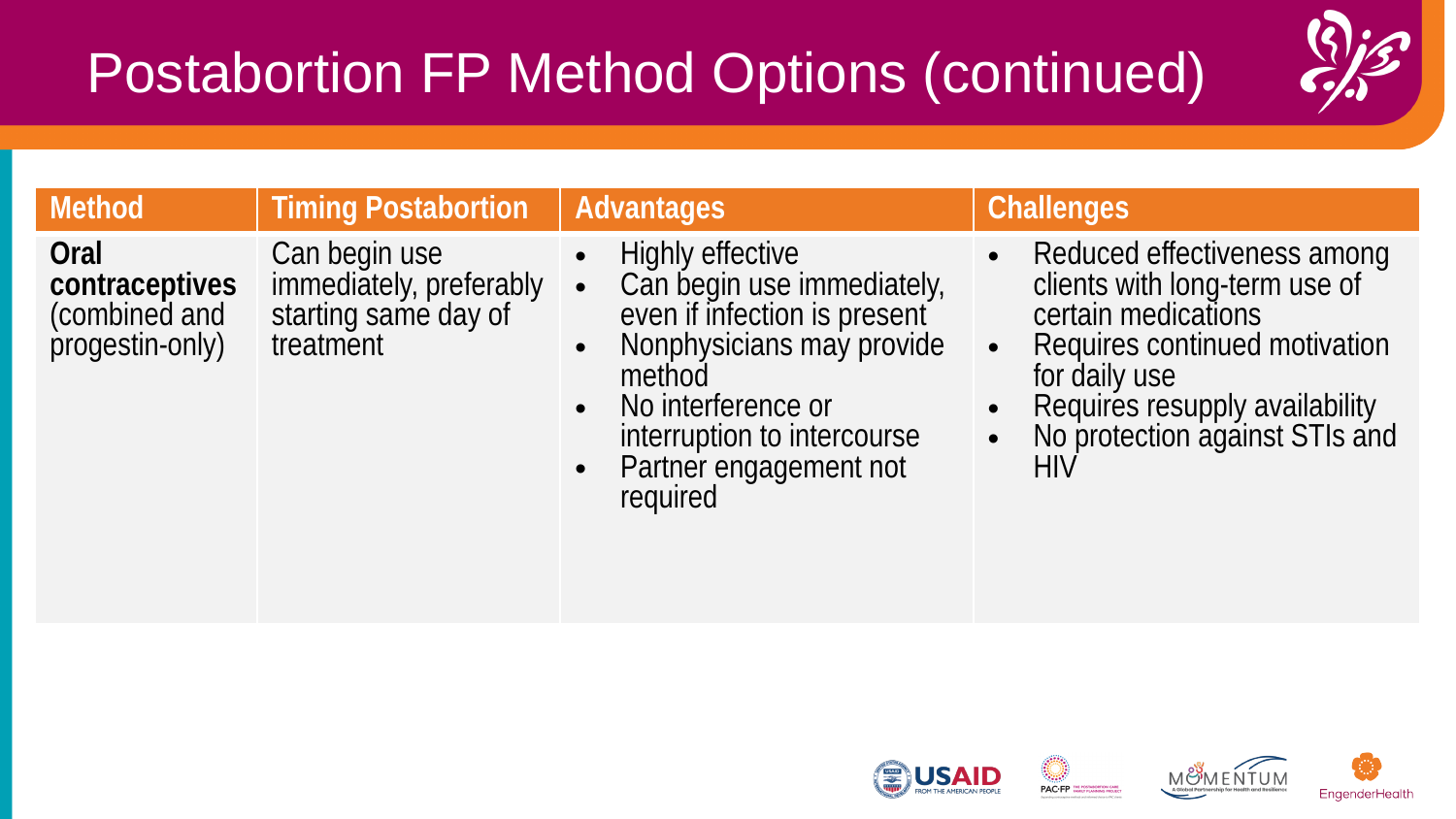

Postabortion FP Method Options (continued)
| Method | Timing Postabortion | Advantages | Challenges |
| --- | --- | --- | --- |
| Oral contraceptives (combined and progestin-only) | Can begin use immediately, preferably starting same day of treatment | Highly effective Can begin use immediately, even if infection is present Nonphysicians may provide method No interference or interruption to intercourse Partner engagement not required | Reduced effectiveness among clients with long-term use of certain medications Requires continued motivation for daily use Requires resupply availability No protection against STIs and HIV |